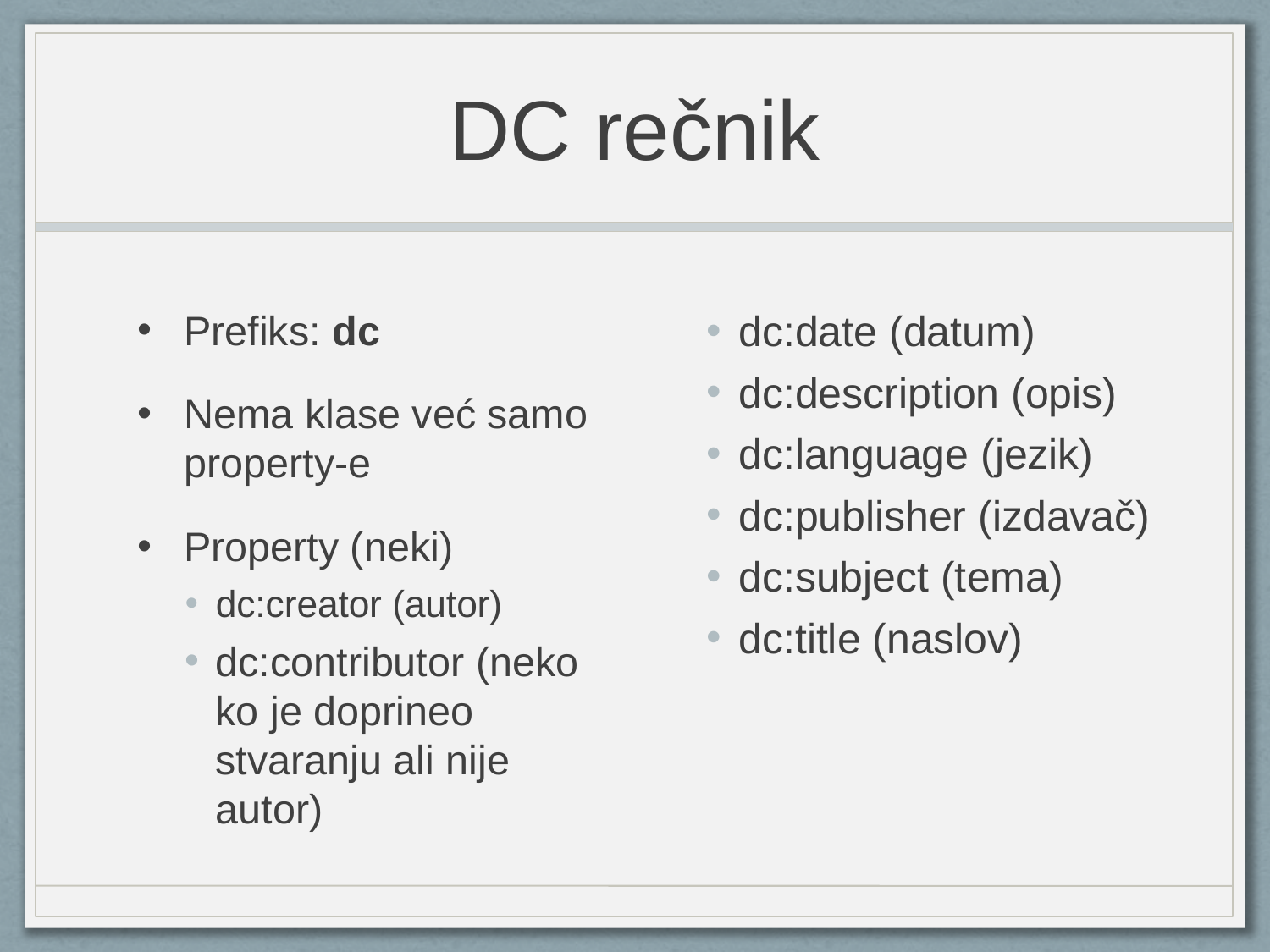

# DC rečnik
Prefiks: dc
Nema klase već samo property-e
Property (neki)
dc:creator (autor)
dc:contributor (neko ko je doprineo stvaranju ali nije autor)
dc:date (datum)
dc:description (opis)
dc:language (jezik)
dc:publisher (izdavač)
dc:subject (tema)
dc:title (naslov)